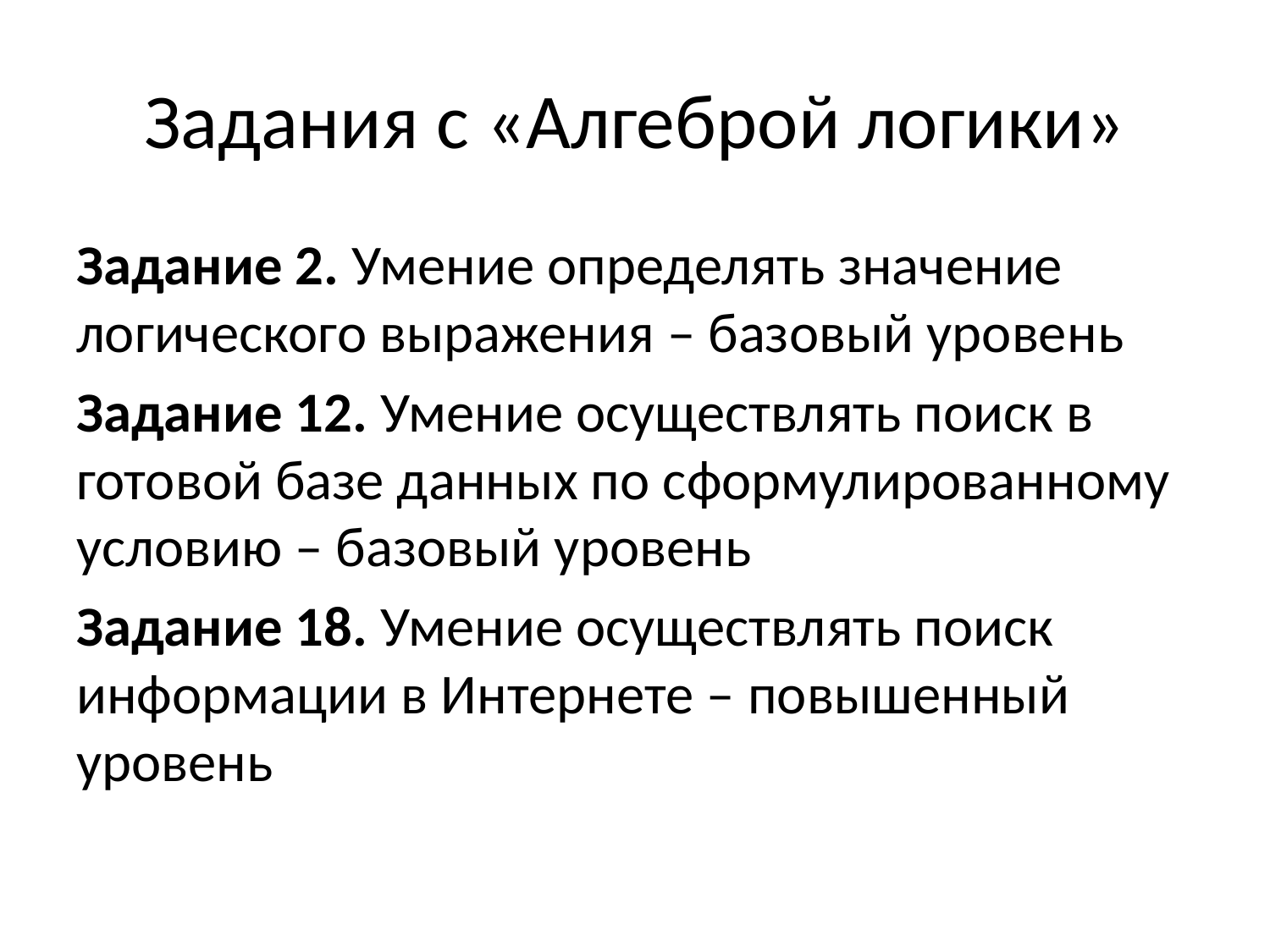

# Задания с «Алгеброй логики»
Задание 2. Умение определять значение логического выражения – базовый уровень
Задание 12. Умение осуществлять поиск в готовой базе данных по сформулированному условию – базовый уровень
Задание 18. Умение осуществлять поиск информации в Интернете – повышенный уровень